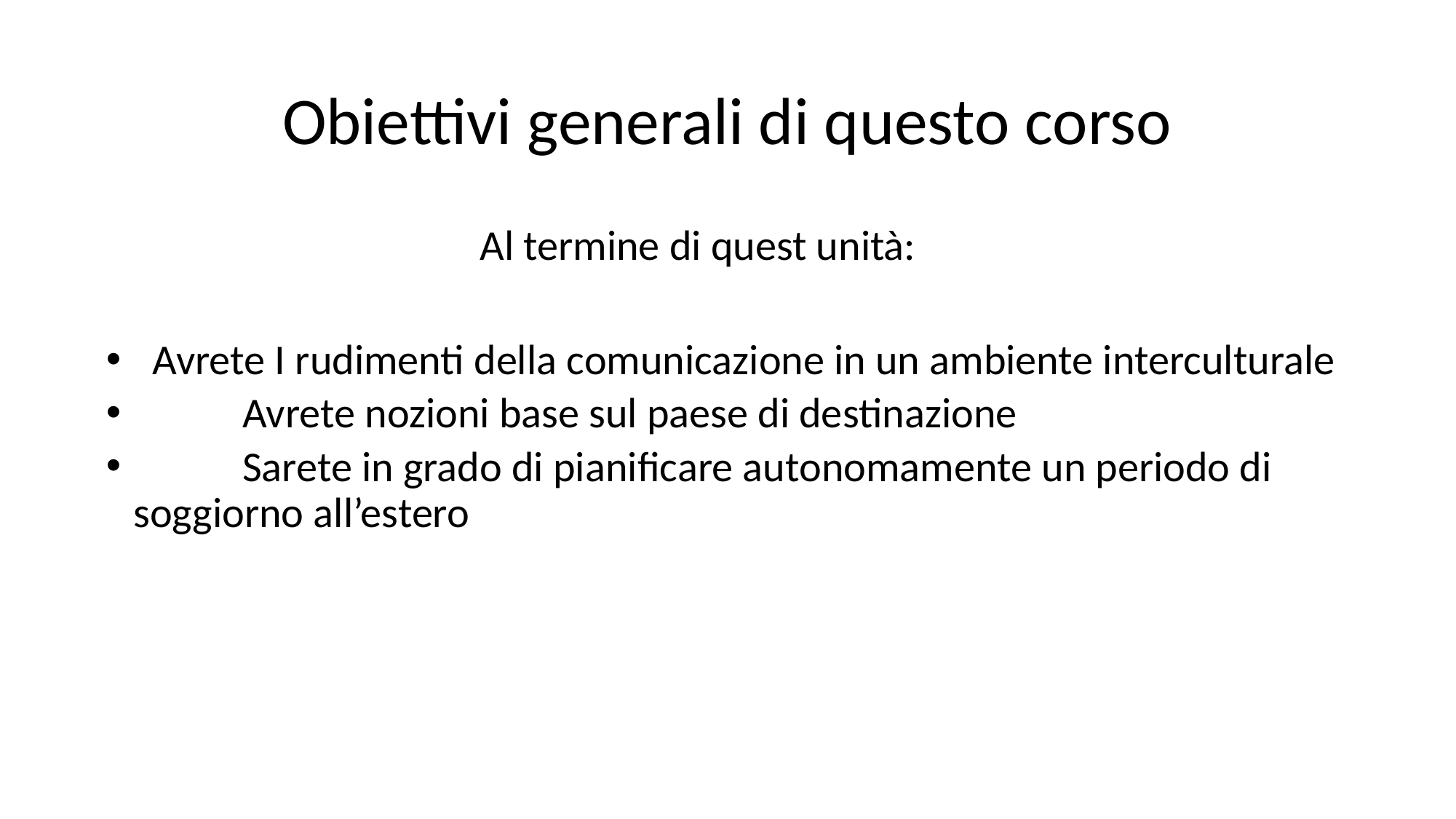

# Obiettivi generali di questo corso
Al termine di quest unità:

  Avrete I rudimenti della comunicazione in un ambiente interculturale
	Avrete nozioni base sul paese di destinazione
	Sarete in grado di pianificare autonomamente un periodo di soggiorno all’estero